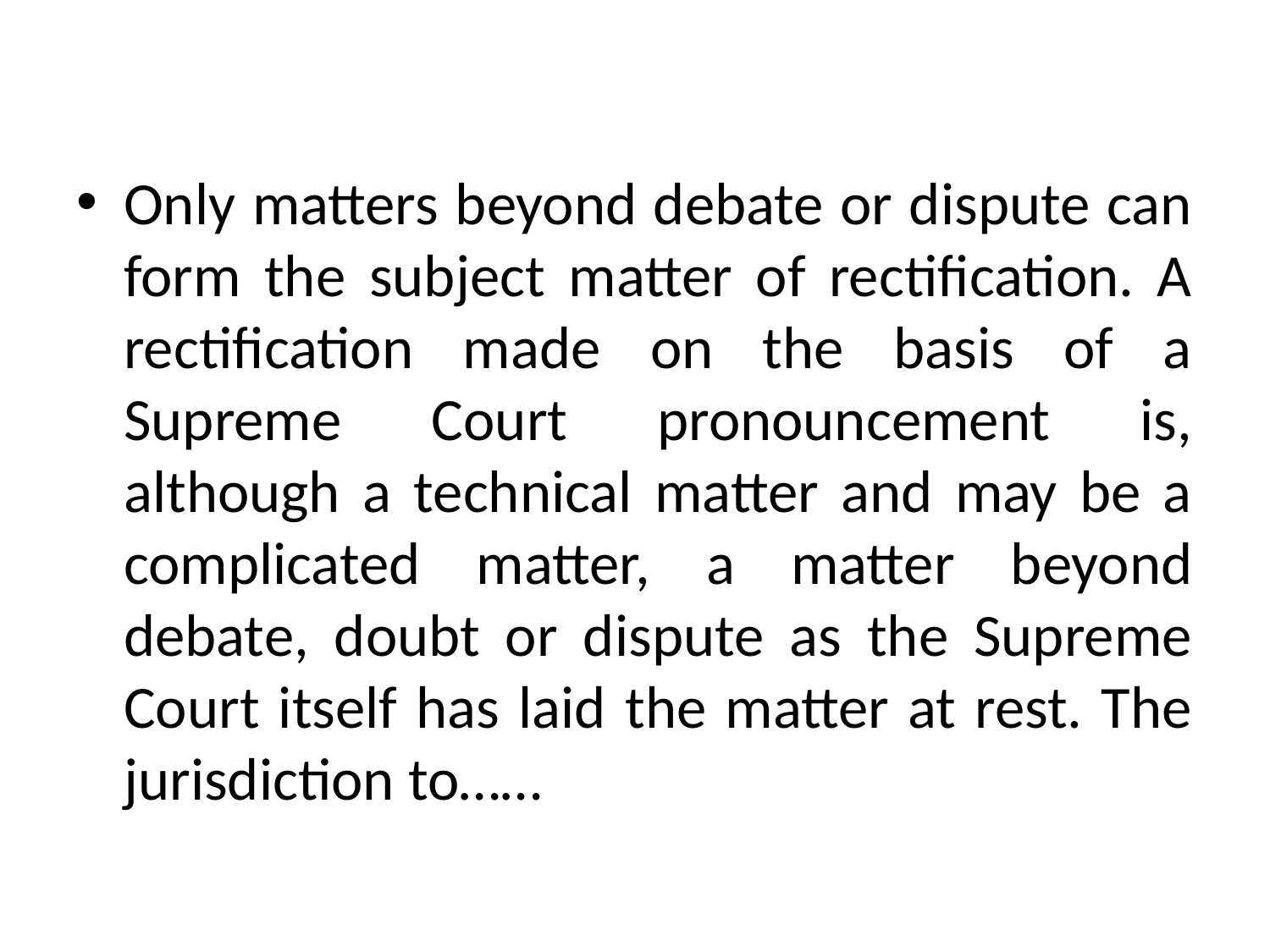

#
Only matters beyond debate or dispute can form the subject matter of rectification. A rectification made on the basis of a Supreme Court pronouncement is, although a technical matter and may be a complicated matter, a matter beyond debate, doubt or dispute as the Supreme Court itself has laid the matter at rest. The jurisdiction to……